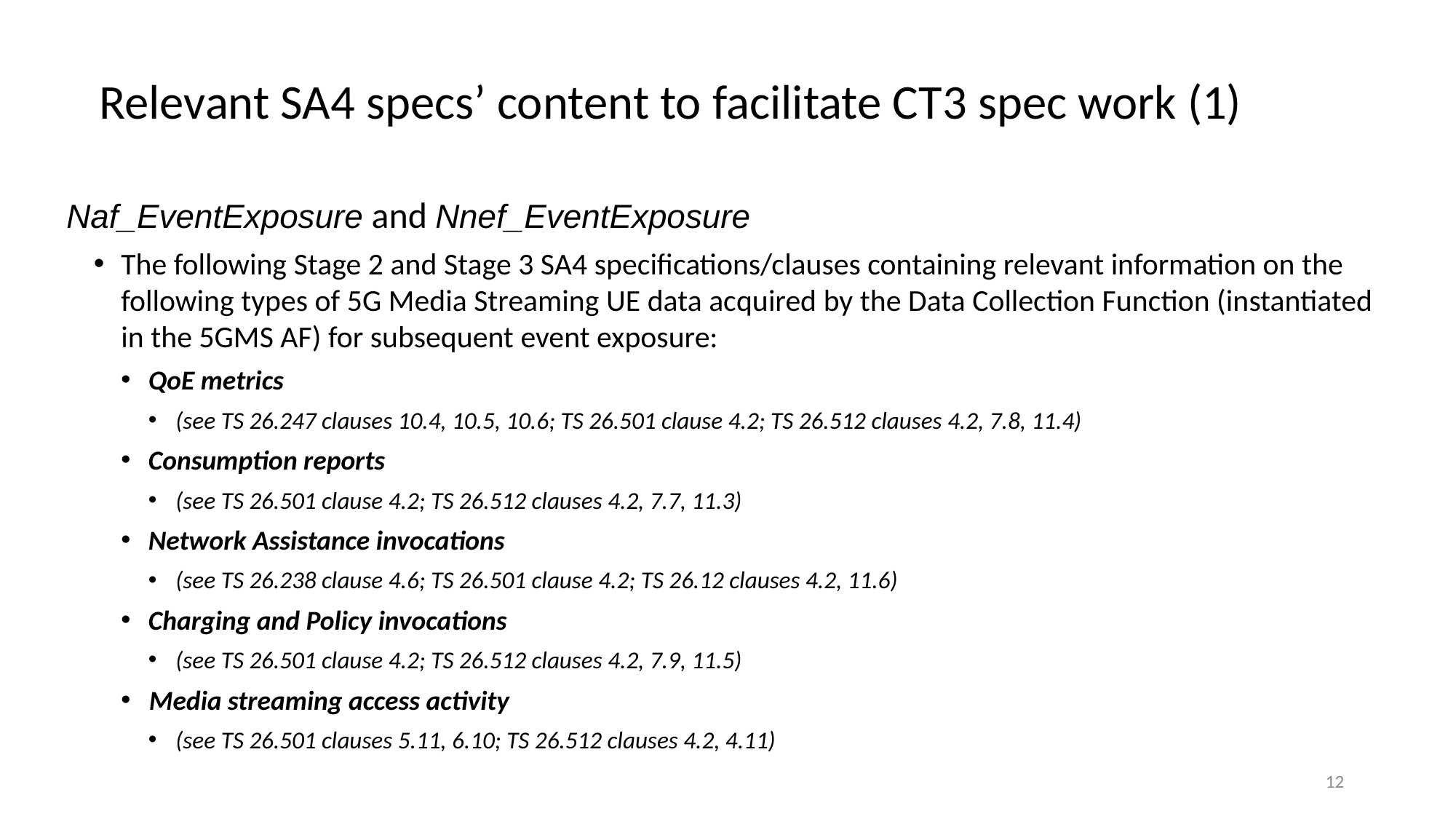

# Relevant SA4 specs’ content to facilitate CT3 spec work (1)
Naf_EventExposure and Nnef_EventExposure
The following Stage 2 and Stage 3 SA4 specifications/clauses containing relevant information on the following types of 5G Media Streaming UE data acquired by the Data Collection Function (instantiated in the 5GMS AF) for subsequent event exposure:
QoE metrics
(see TS 26.247 clauses 10.4, 10.5, 10.6; TS 26.501 clause 4.2; TS 26.512 clauses 4.2, 7.8, 11.4)
Consumption reports
(see TS 26.501 clause 4.2; TS 26.512 clauses 4.2, 7.7, 11.3)
Network Assistance invocations
(see TS 26.238 clause 4.6; TS 26.501 clause 4.2; TS 26.12 clauses 4.2, 11.6)
Charging and Policy invocations
(see TS 26.501 clause 4.2; TS 26.512 clauses 4.2, 7.9, 11.5)
Media streaming access activity
(see TS 26.501 clauses 5.11, 6.10; TS 26.512 clauses 4.2, 4.11)
12